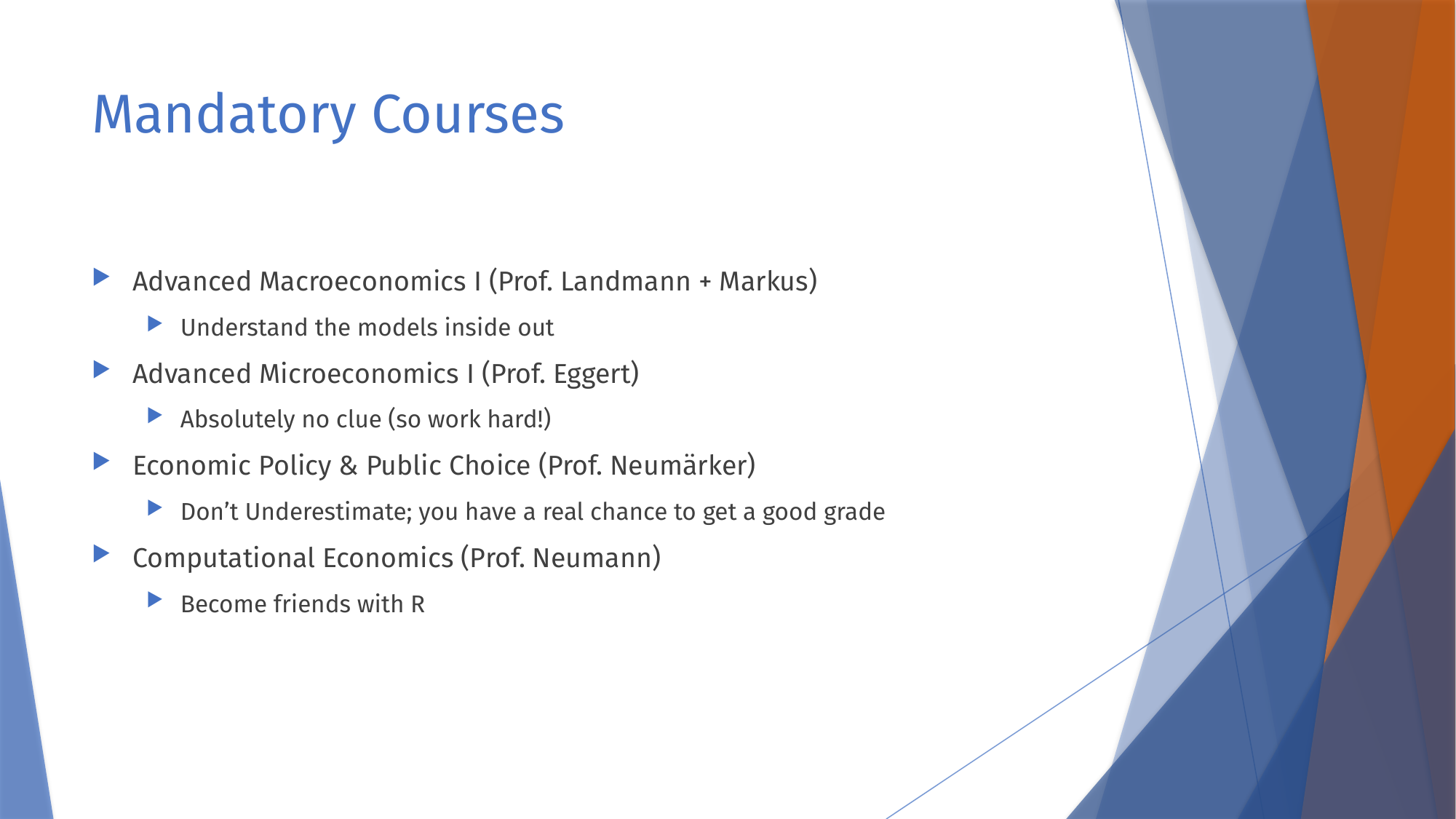

# Mandatory Courses
Advanced Macroeconomics I (Prof. Landmann + Markus)
Understand the models inside out
Advanced Microeconomics I (Prof. Eggert)
Absolutely no clue (so work hard!)
Economic Policy & Public Choice (Prof. Neumärker)
Don’t Underestimate; you have a real chance to get a good grade
Computational Economics (Prof. Neumann)
Become friends with R